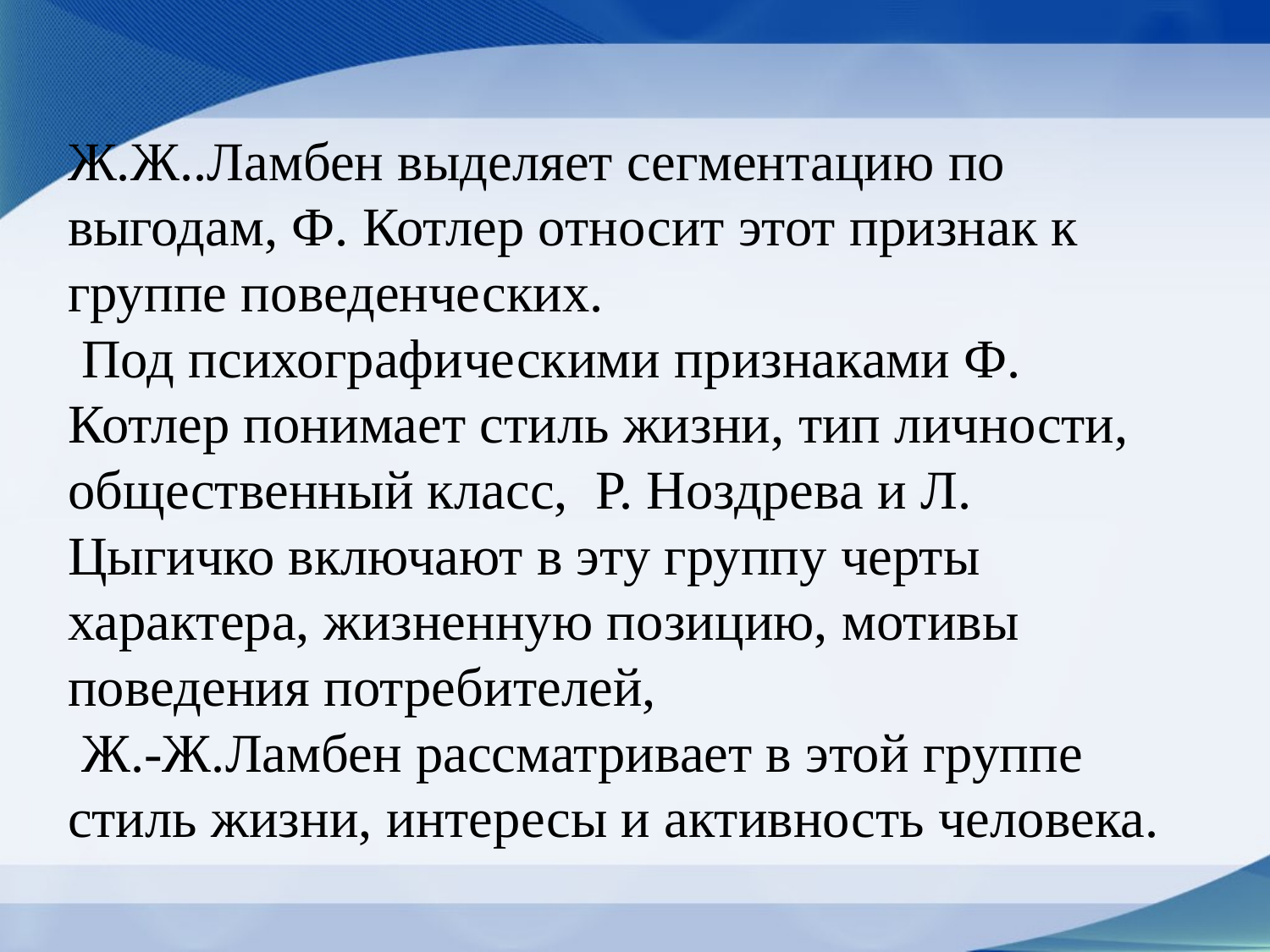

# Ж.Ж..Ламбен выделяет сегментацию по выгодам, Ф. Котлер относит этот признак к группе поведенческих. Под психографическими признаками Ф. Котлер понимает стиль жизни, тип личности, общественный класс,  Р. Ноздрева и Л. Цыгичко включают в эту группу черты характера, жизненную позицию, мотивы поведения потребителей, Ж.-Ж.Ламбен рассматривает в этой группе стиль жизни, интересы и активность человека.